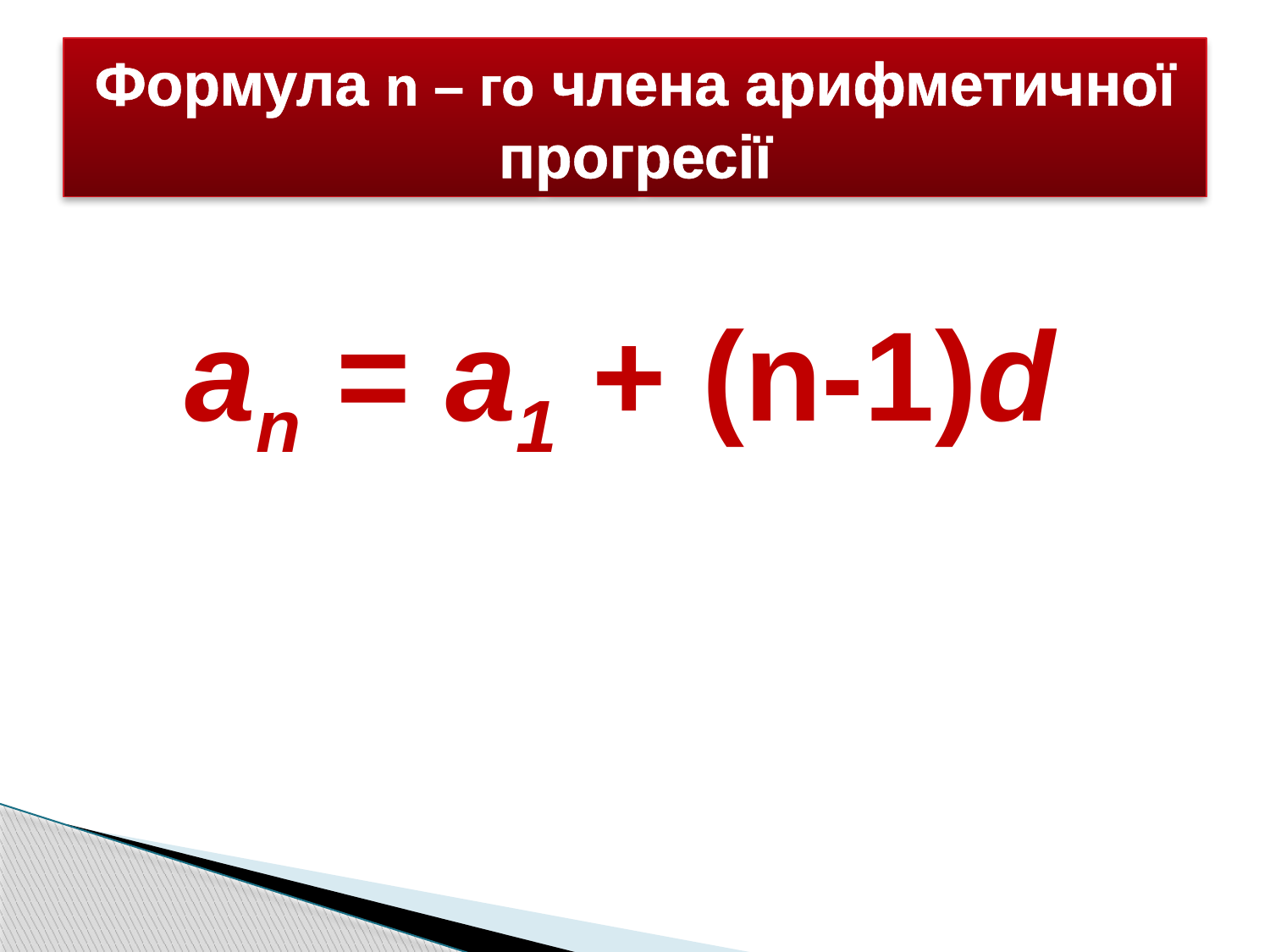

# Формула n – го члена арифметичної прогресії

аn = а1 + (n-1)d